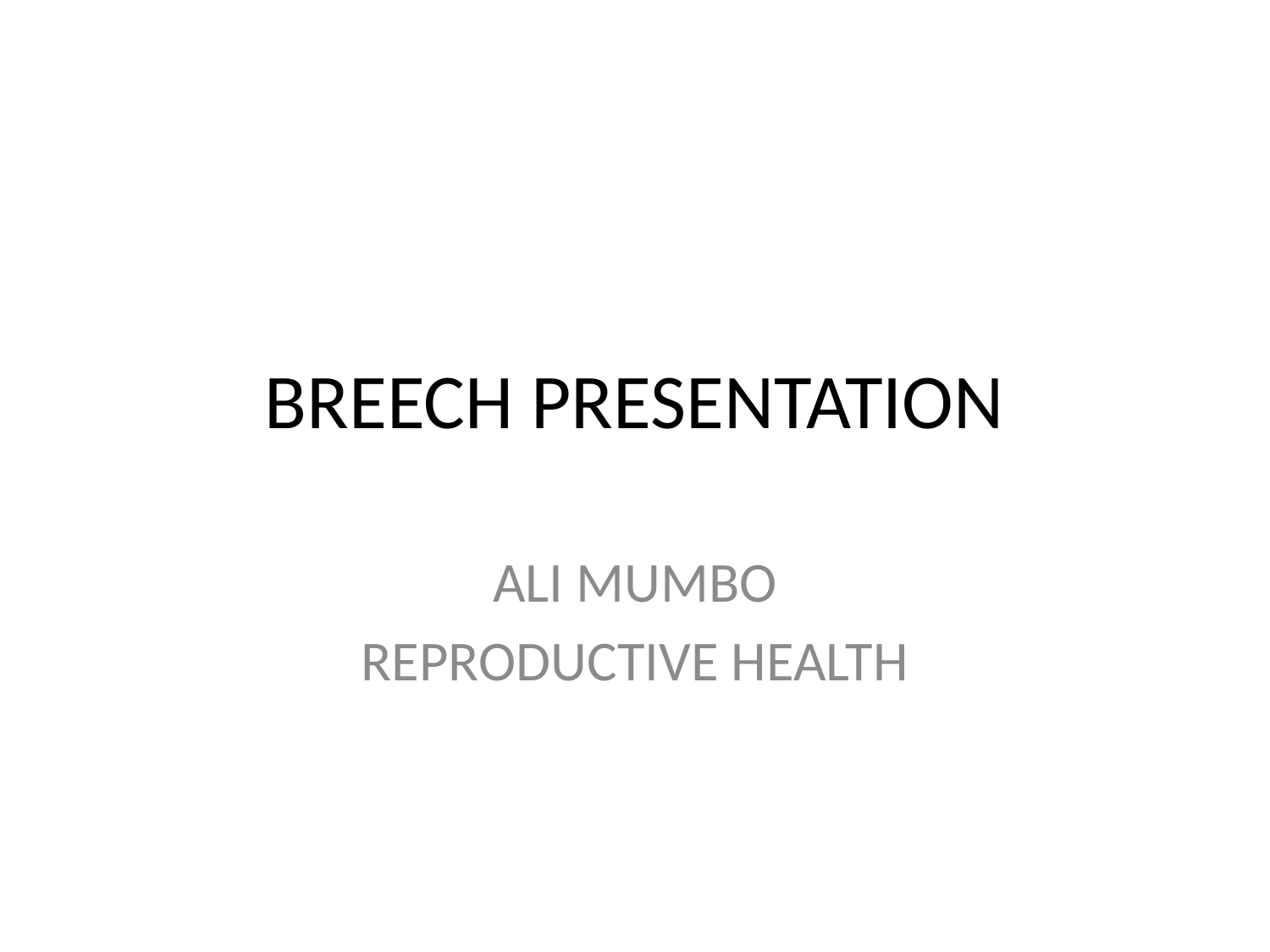

# BREECH PRESENTATION
ALI MUMBO
REPRODUCTIVE HEALTH